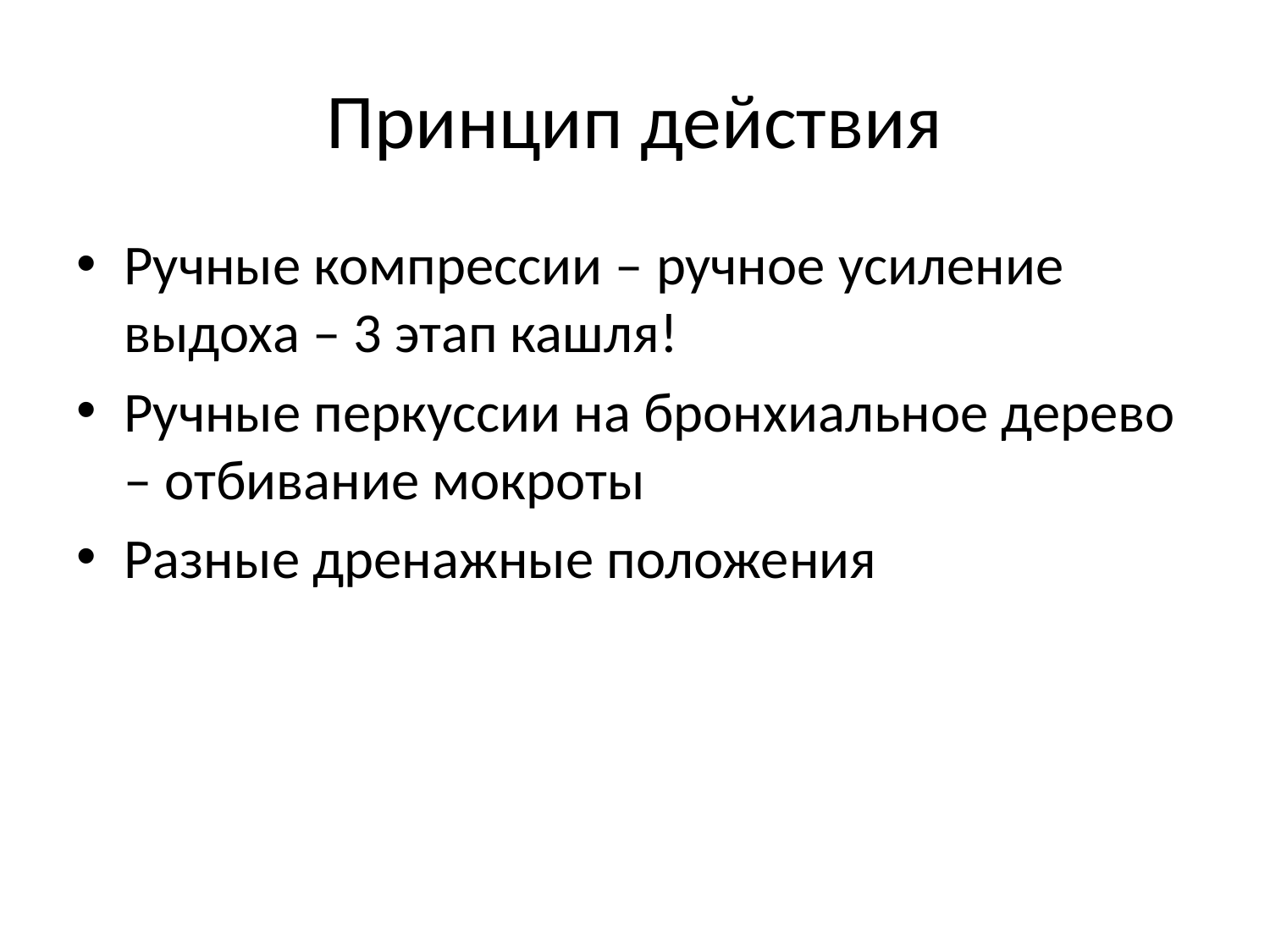

# Принцип действия
Ручные компрессии – ручное усиление выдоха – 3 этап кашля!
Ручные перкуссии на бронхиальное дерево – отбивание мокроты
Разные дренажные положения